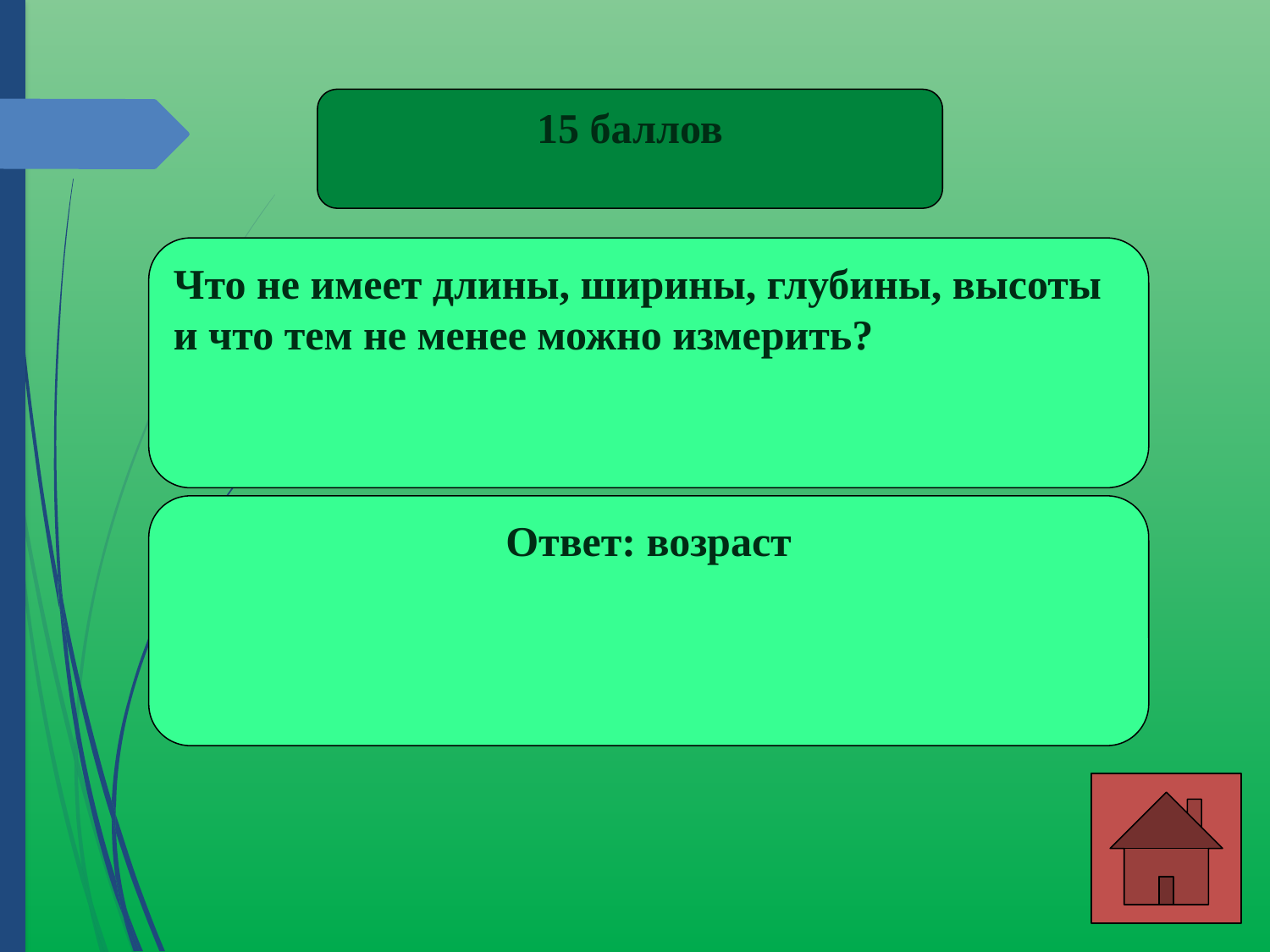

15 баллов
Что не имеет длины, ширины, глубины, высоты
и что тем не менее можно измерить?
Ответ: возраст